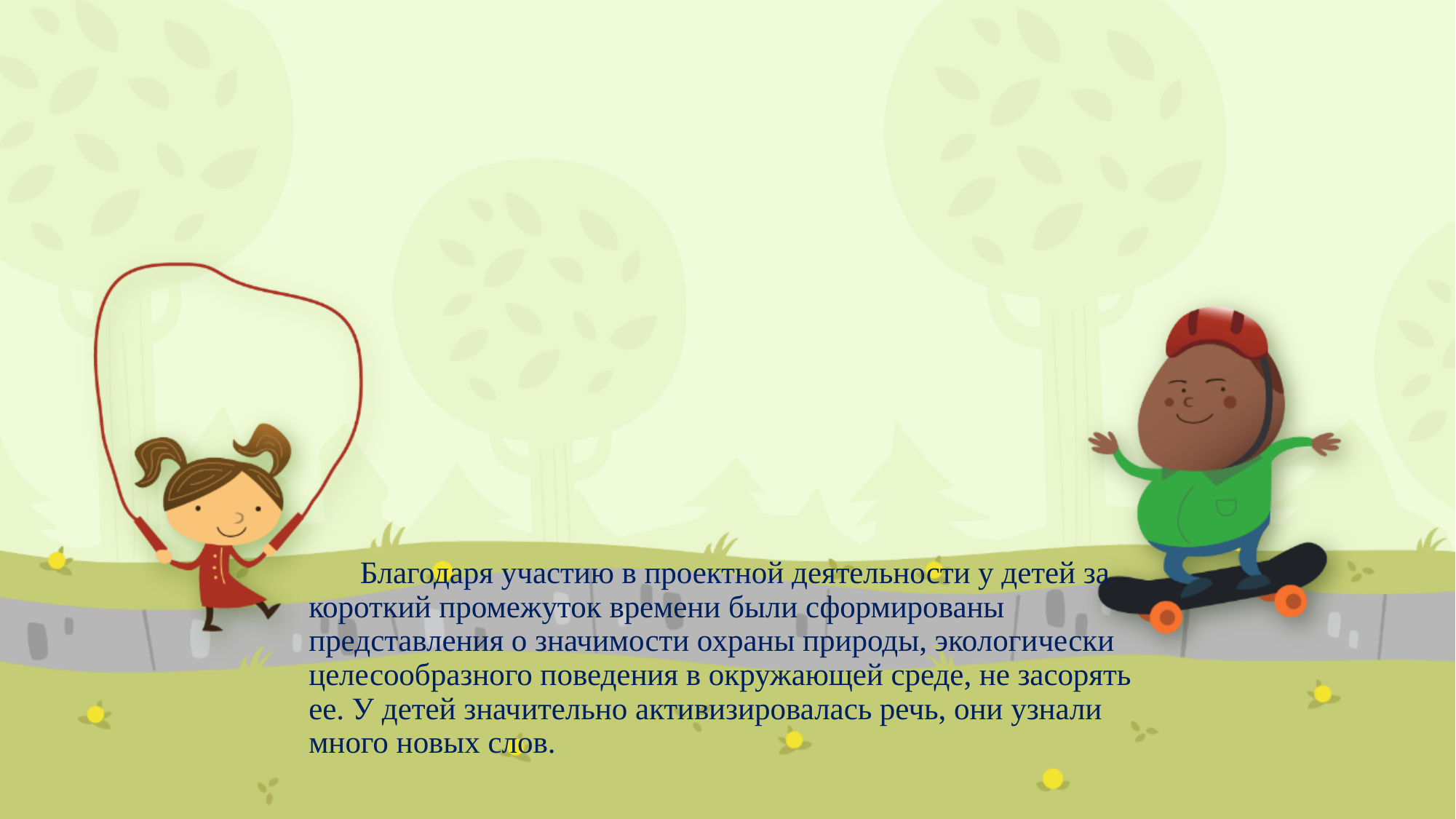

# Благодаря участию в проектной деятельности у детей за короткий промежуток времени были сформированы представления о значимости охраны природы, экологически целесообразного поведения в окружающей среде, не засорять ее. У детей значительно активизировалась речь, они узнали много новых слов.